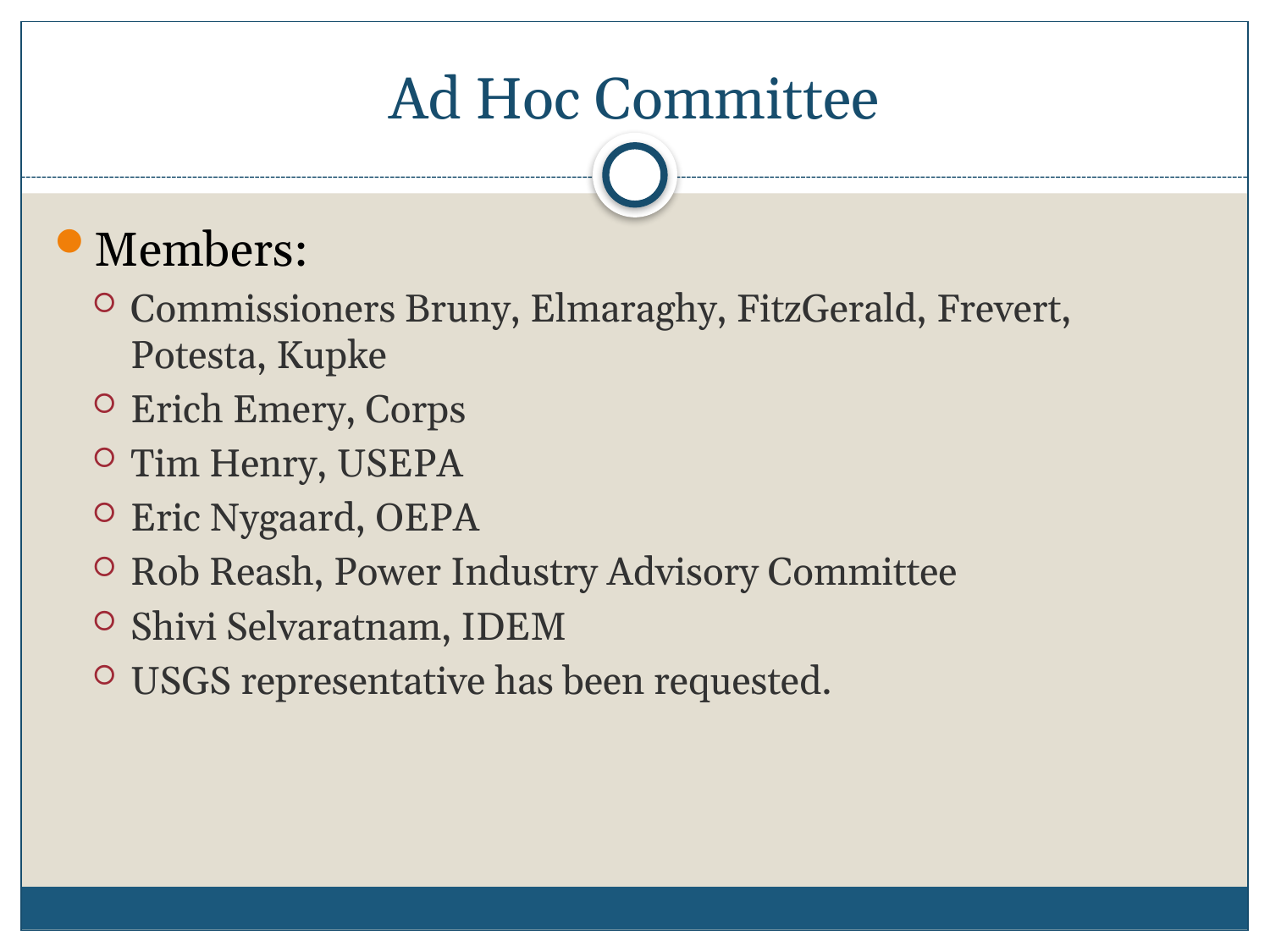

# Ad Hoc Committee
Members:
Commissioners Bruny, Elmaraghy, FitzGerald, Frevert, Potesta, Kupke
Erich Emery, Corps
Tim Henry, USEPA
Eric Nygaard, OEPA
Rob Reash, Power Industry Advisory Committee
Shivi Selvaratnam, IDEM
USGS representative has been requested.